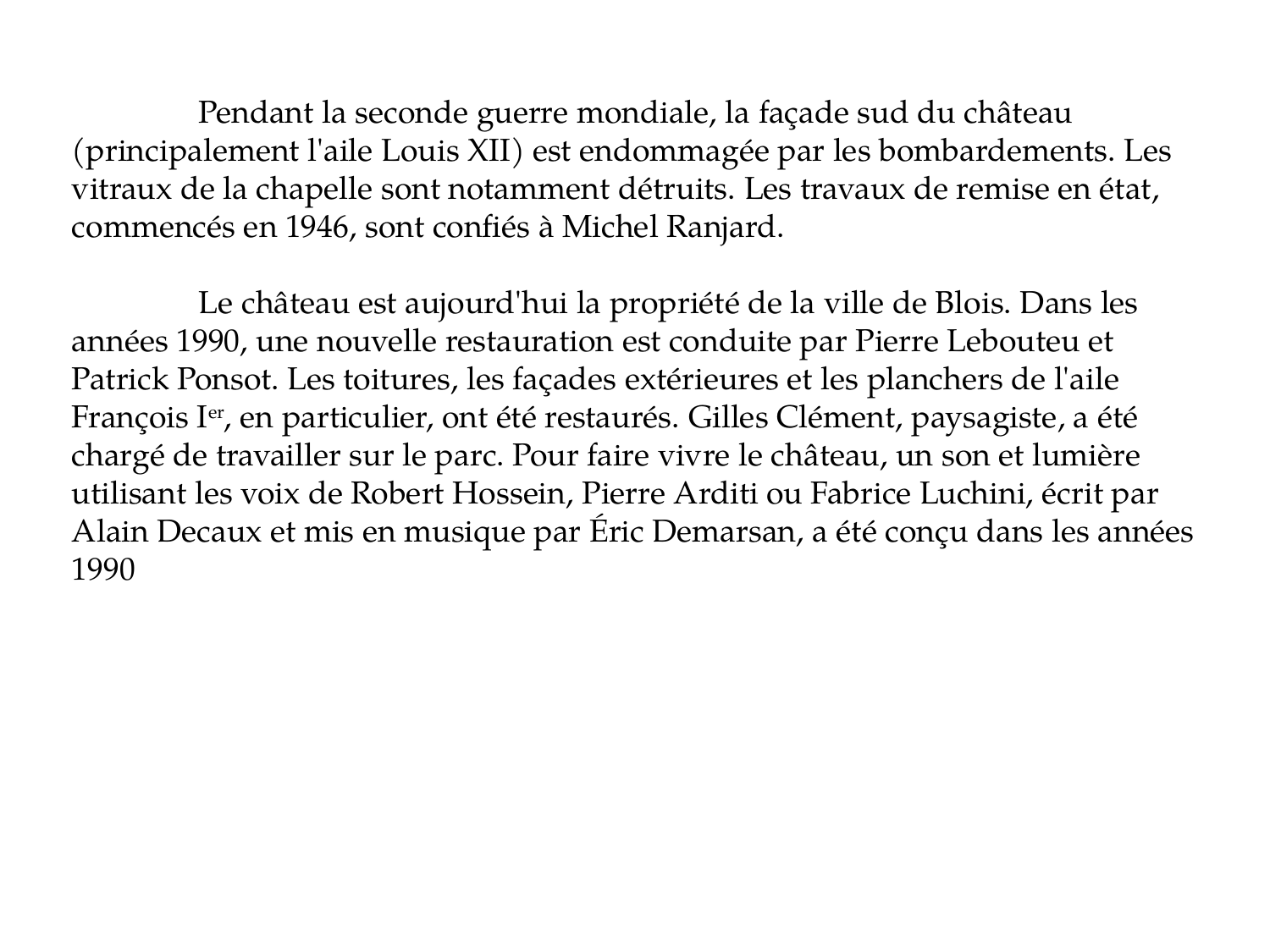

Pendant la seconde guerre mondiale, la façade sud du château (principalement l'aile Louis XII) est endommagée par les bombardements. Les vitraux de la chapelle sont notamment détruits. Les travaux de remise en état, commencés en 1946, sont confiés à Michel Ranjard.

	Le château est aujourd'hui la propriété de la ville de Blois. Dans les années 1990, une nouvelle restauration est conduite par Pierre Lebouteu et Patrick Ponsot. Les toitures, les façades extérieures et les planchers de l'aile François Ier, en particulier, ont été restaurés. Gilles Clément, paysagiste, a été chargé de travailler sur le parc. Pour faire vivre le château, un son et lumière utilisant les voix de Robert Hossein, Pierre Arditi ou Fabrice Luchini, écrit par Alain Decaux et mis en musique par Éric Demarsan, a été conçu dans les années 1990